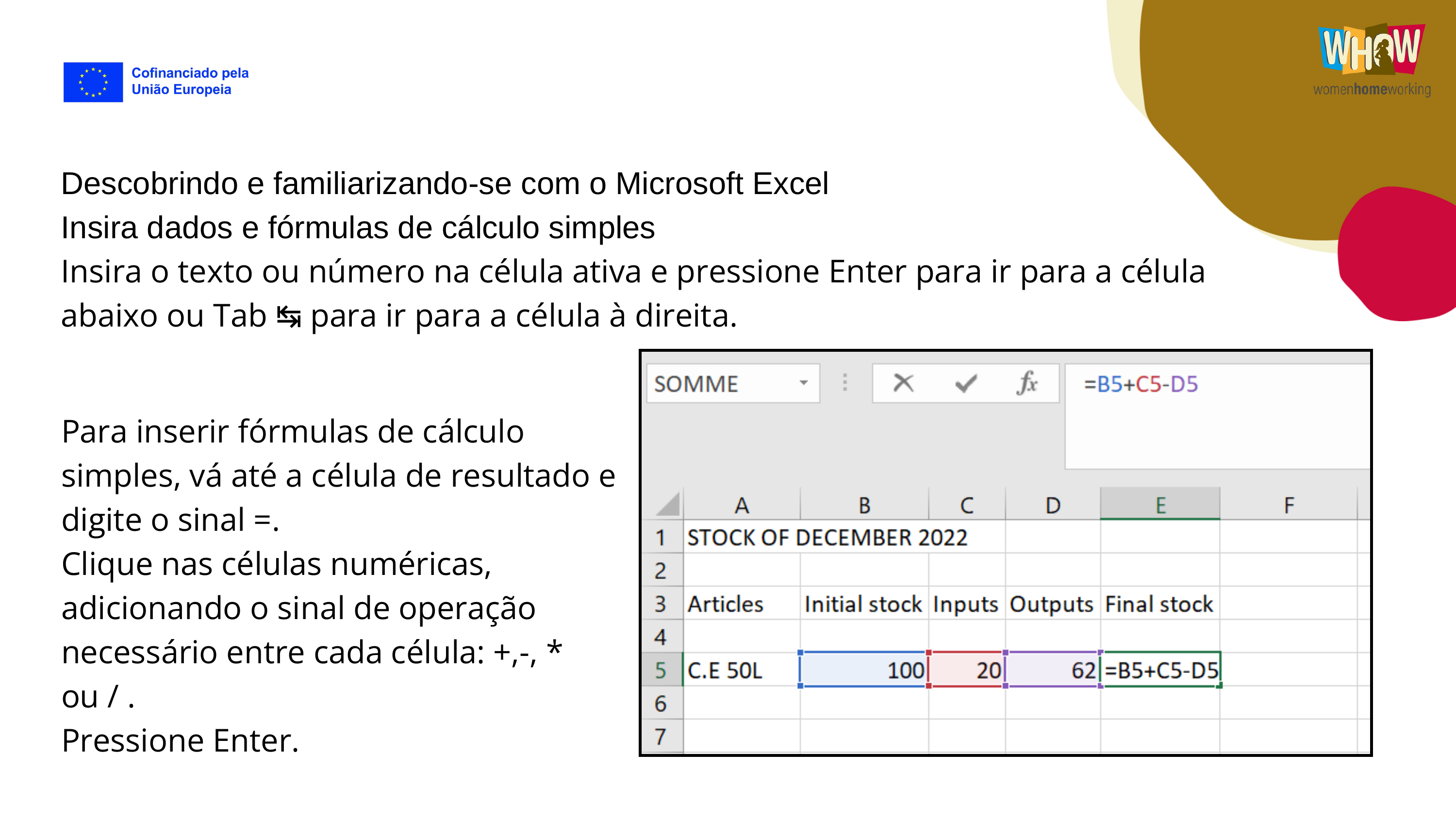

Descobrindo e familiarizando-se com o Microsoft Excel
Insira dados e fórmulas de cálculo simples
Insira o texto ou número na célula ativa e pressione Enter para ir para a célula abaixo ou Tab ↹ para ir para a célula à direita.

Para inserir fórmulas de cálculo simples, vá até a célula de resultado e digite o sinal =.
Clique nas células numéricas, adicionando o sinal de operação necessário entre cada célula: +,-, * ou / .
Pressione Enter.